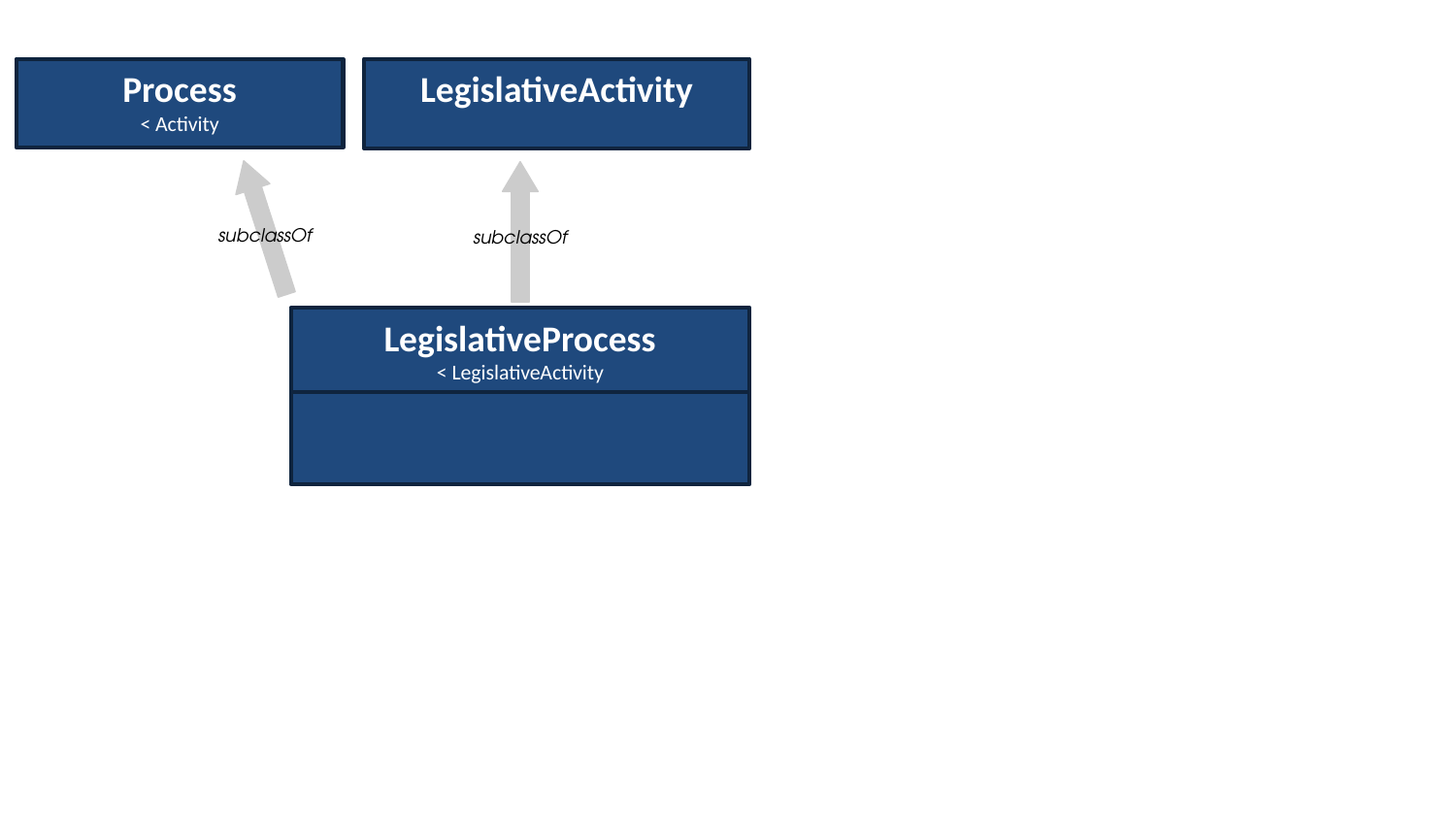

Process
< Activity
LegislativeActivity

subclassOf
subclassOf
LegislativeProcess
< LegislativeActivity